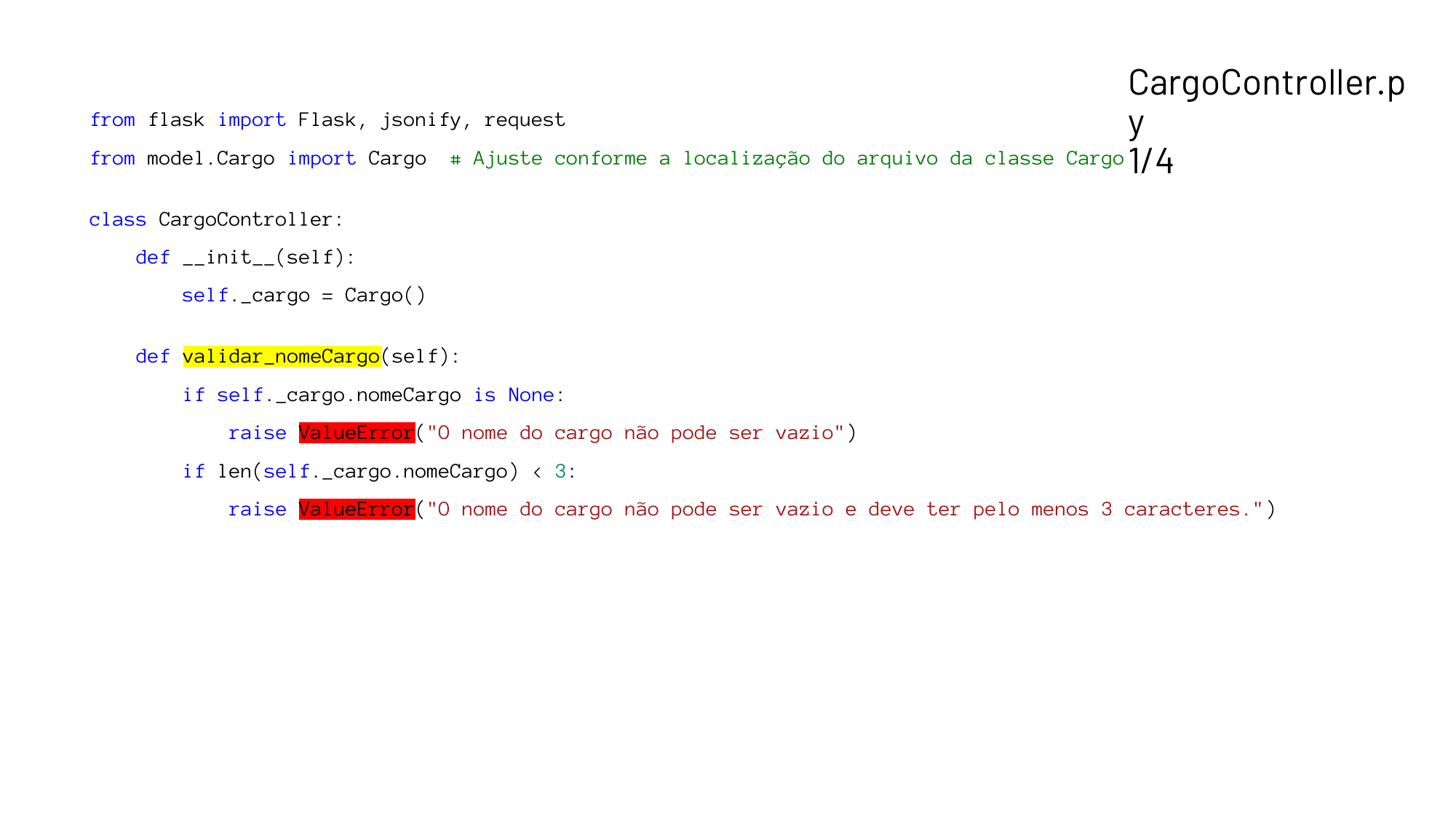

# CargoController.py 1/4
from flask import Flask, jsonify, request
from model.Cargo import Cargo  # Ajuste conforme a localização do arquivo da classe Cargo
class CargoController:
    def __init__(self):
        self._cargo = Cargo()
    def validar_nomeCargo(self):
        if self._cargo.nomeCargo is None:
            raise ValueError("O nome do cargo não pode ser vazio")
        if len(self._cargo.nomeCargo) < 3:
            raise ValueError("O nome do cargo não pode ser vazio e deve ter pelo menos 3 caracteres.")